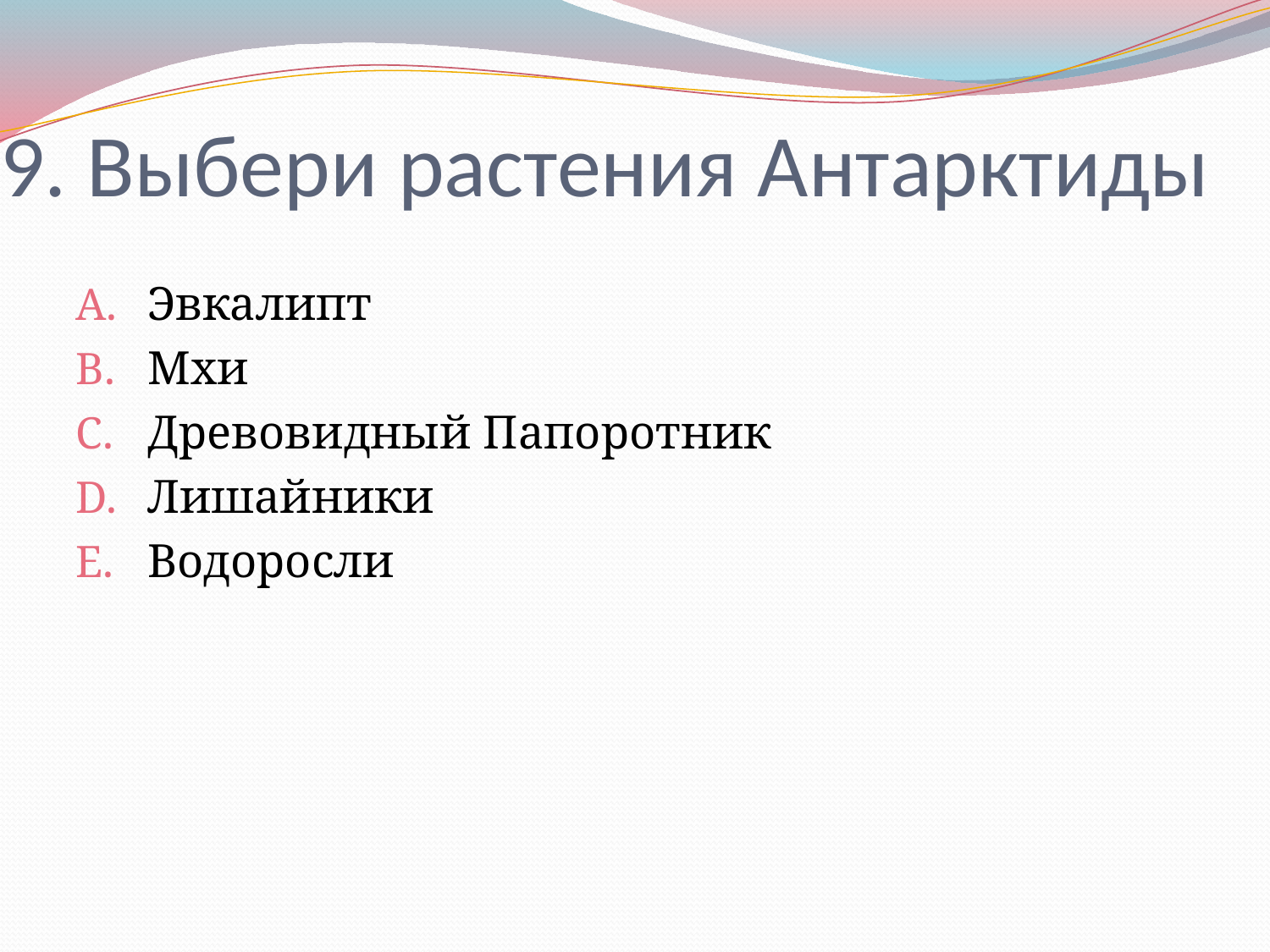

# 9. Выбери растения Антарктиды
Эвкалипт
Мхи
Древовидный Папоротник
Лишайники
Водоросли